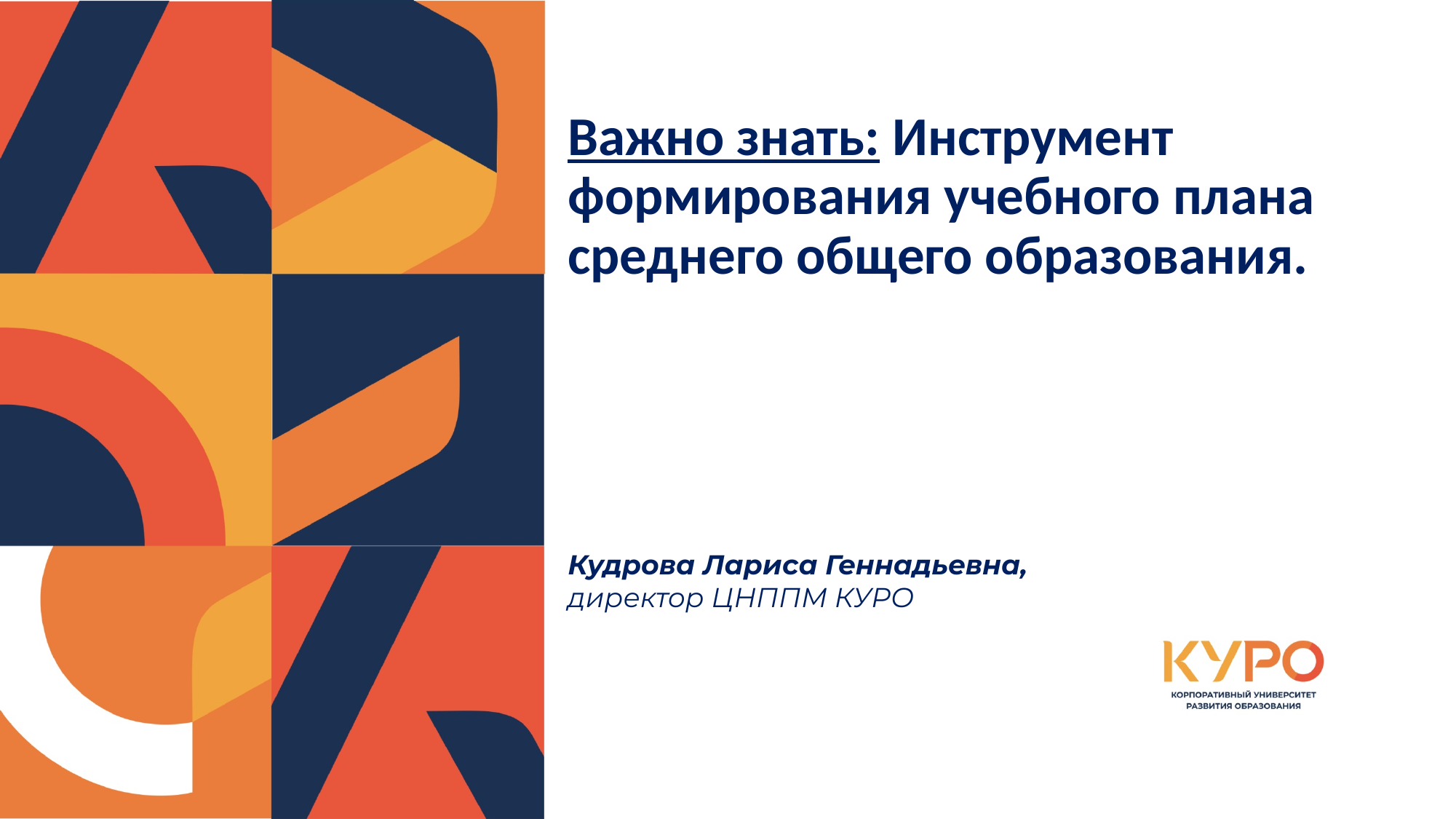

Важно знать: Инструмент формирования учебного плана среднего общего образования.
Кудрова Лариса Геннадьевна,
директор ЦНППМ КУРО